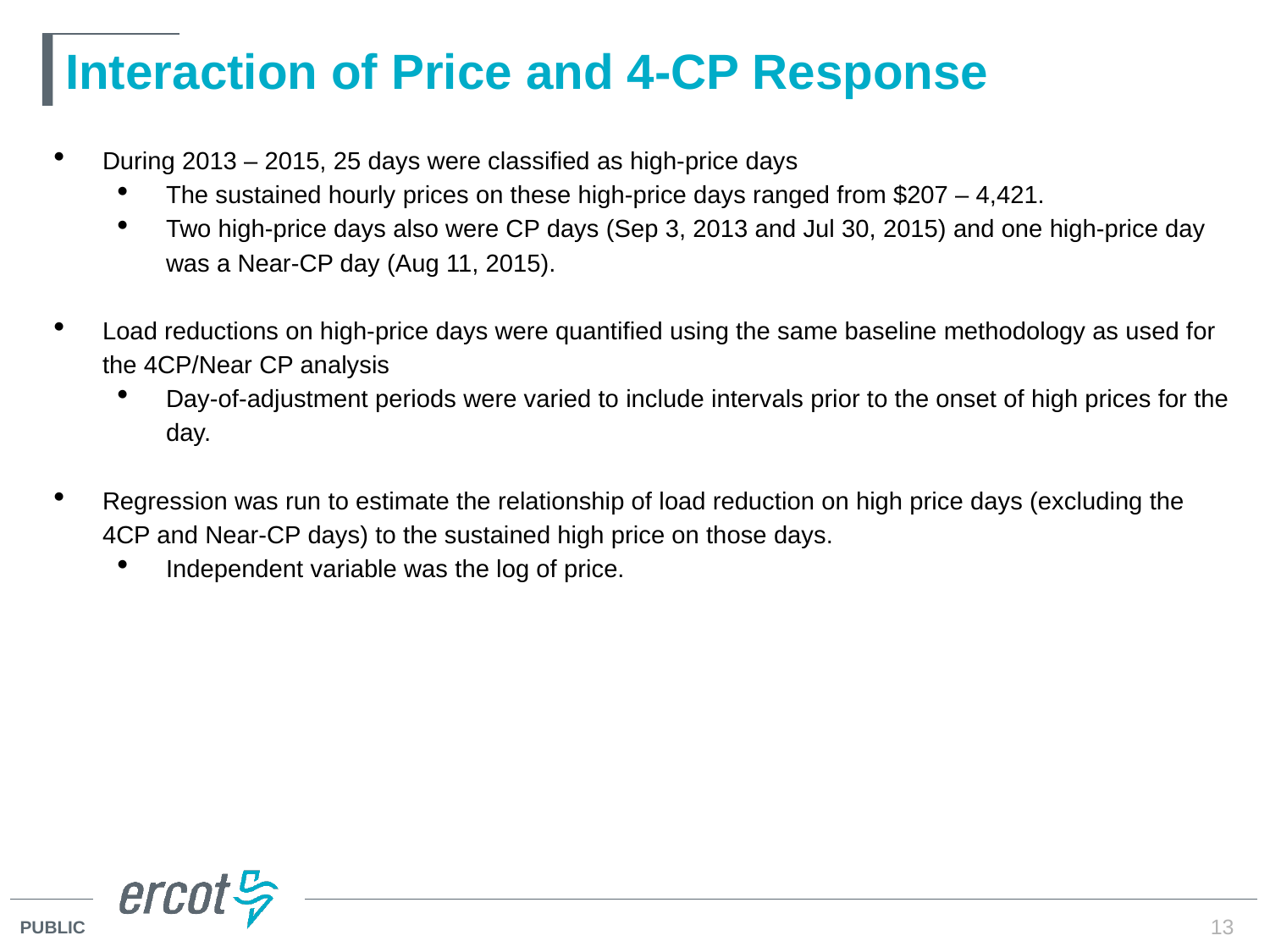

# Interaction of Price and 4-CP Response

During 2013 – 2015, 25 days were classified as high-price days
The sustained hourly prices on these high-price days ranged from $207 – 4,421.
Two high-price days also were CP days (Sep 3, 2013 and Jul 30, 2015) and one high-price day was a Near-CP day (Aug 11, 2015).

Load reductions on high-price days were quantified using the same baseline methodology as used for the 4CP/Near CP analysis
Day-of-adjustment periods were varied to include intervals prior to the onset of high prices for the day.

Regression was run to estimate the relationship of load reduction on high price days (excluding the 4CP and Near-CP days) to the sustained high price on those days.
Independent variable was the log of price.
13